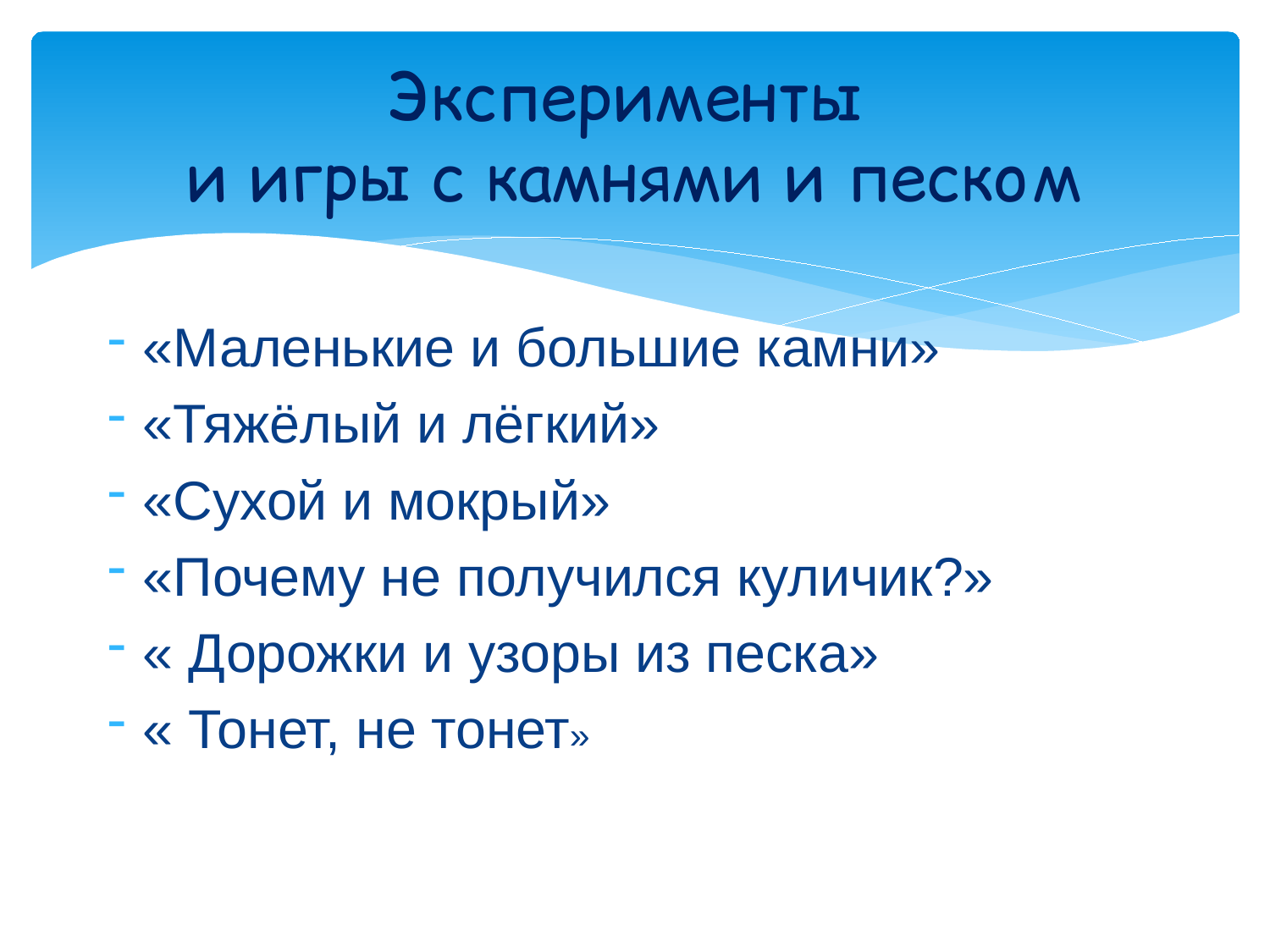

# Эксперименты и игры с камнями и песком
«Маленькие и большие камни»
«Тяжёлый и лёгкий»
«Сухой и мокрый»
«Почему не получился куличик?»
« Дорожки и узоры из песка»
« Тонет, не тонет»